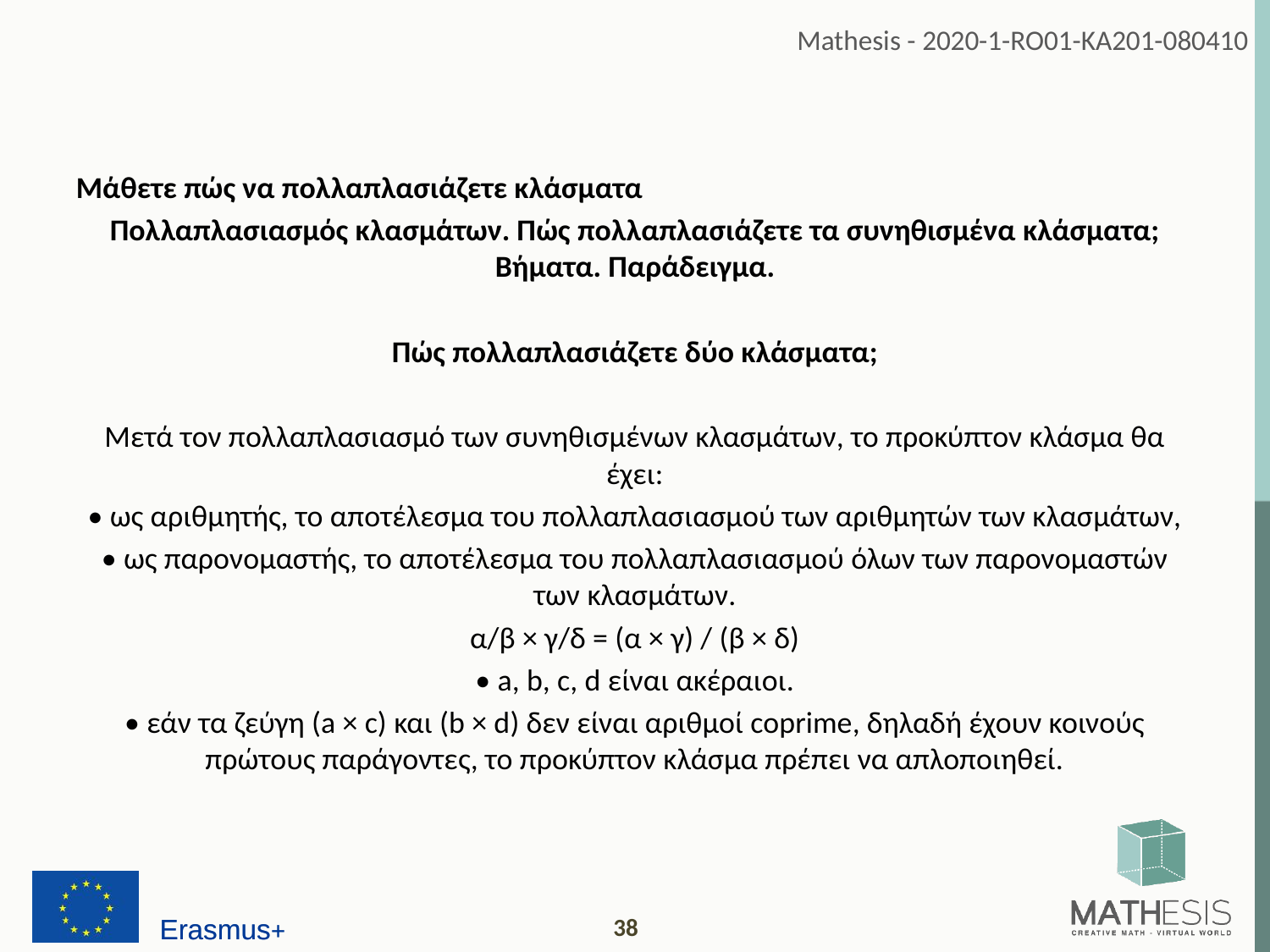

Μάθετε πώς να πολλαπλασιάζετε κλάσματα
Πολλαπλασιασμός κλασμάτων. Πώς πολλαπλασιάζετε τα συνηθισμένα κλάσματα; Βήματα. Παράδειγμα.

Πώς πολλαπλασιάζετε δύο κλάσματα;

Μετά τον πολλαπλασιασμό των συνηθισμένων κλασμάτων, το προκύπτον κλάσμα θα έχει:
• ως αριθμητής, το αποτέλεσμα του πολλαπλασιασμού των αριθμητών των κλασμάτων,
• ως παρονομαστής, το αποτέλεσμα του πολλαπλασιασμού όλων των παρονομαστών των κλασμάτων.
α/β × γ/δ = (α × γ) / (β × δ)
• a, b, c, d είναι ακέραιοι.
• εάν τα ζεύγη (a × c) και (b × d) δεν είναι αριθμοί coprime, δηλαδή έχουν κοινούς πρώτους παράγοντες, το προκύπτον κλάσμα πρέπει να απλοποιηθεί.